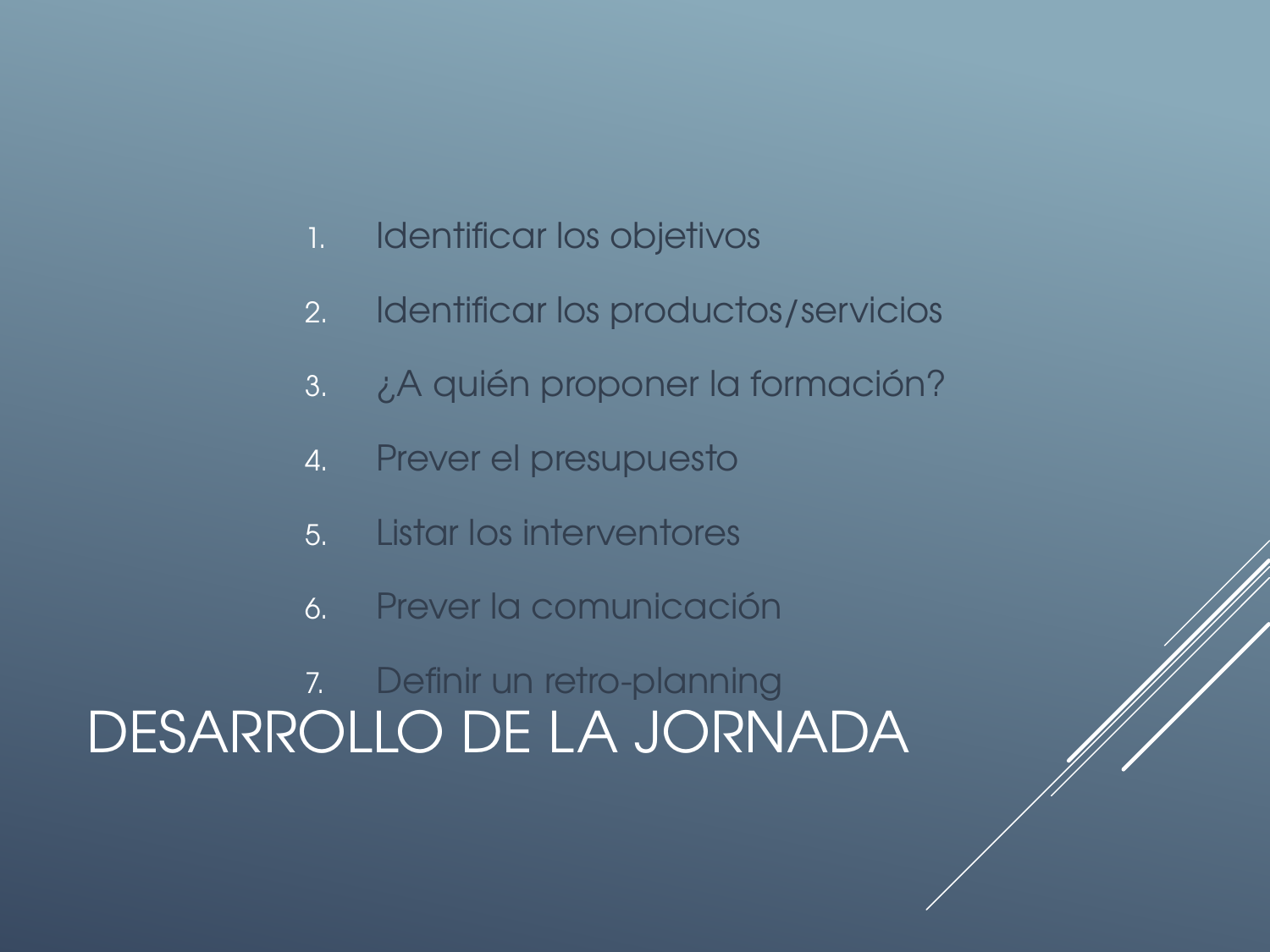

Identificar los objetivos
Identificar los productos/servicios
¿A quién proponer la formación?
Prever el presupuesto
Listar los interventores
Prever la comunicación
Definir un retro-planning
# Desarrollo de la jornada